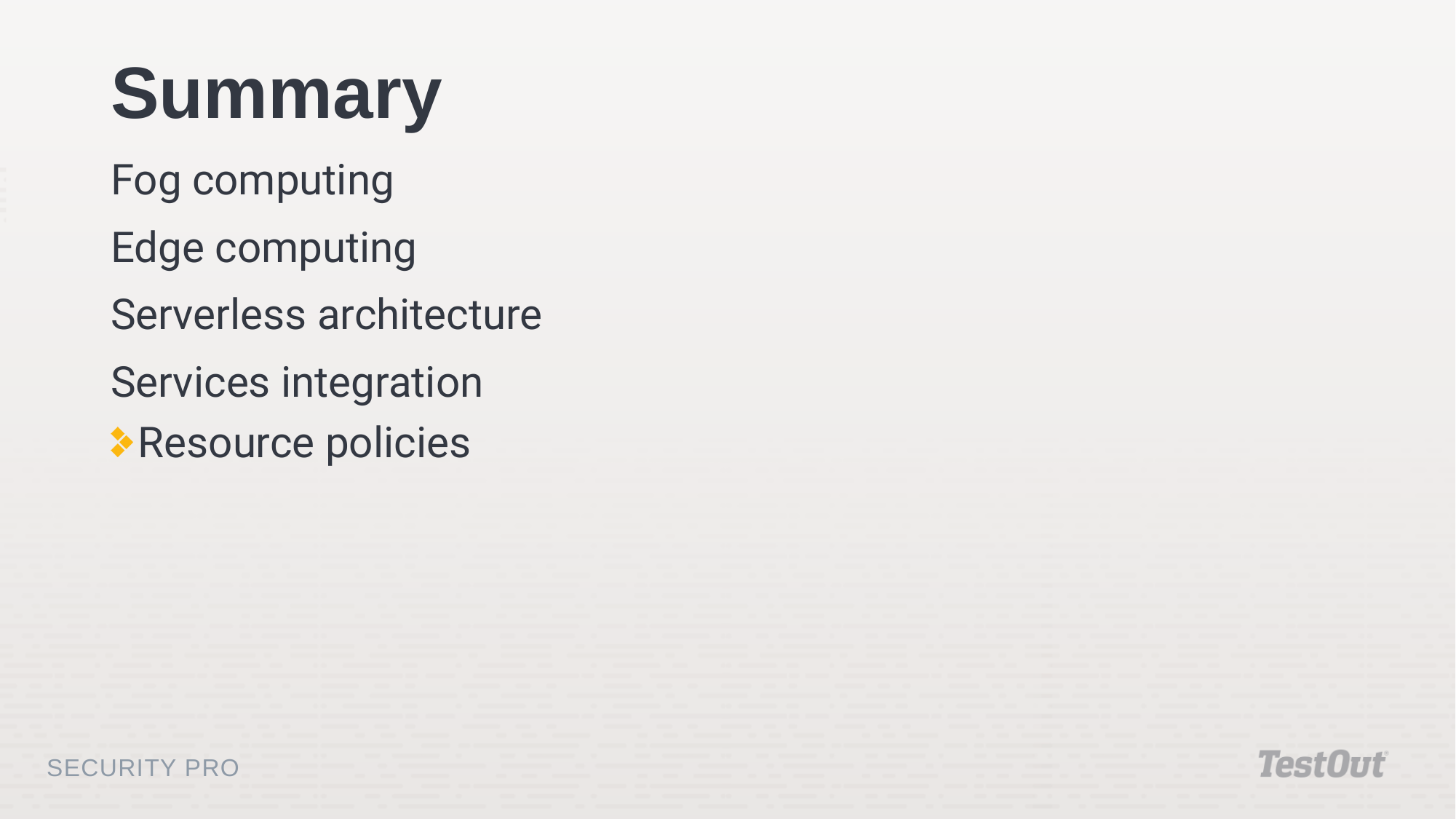

# Summary
Fog computing
Edge computing
Serverless architecture
Services integration
Resource policies
Security Pro